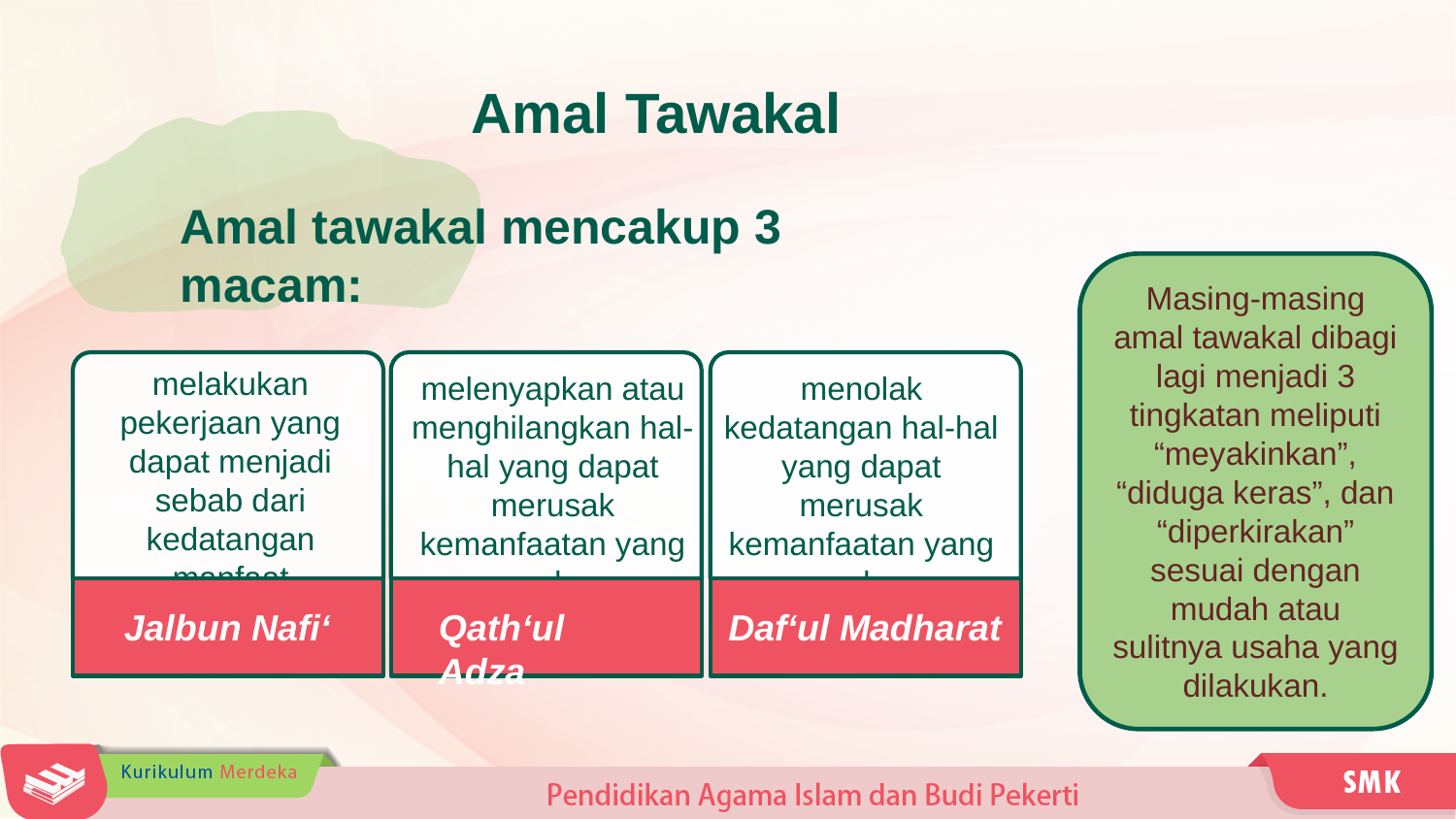

Amal Tawakal

Amal tawakal mencakup 3 macam:
Masing-masing amal tawakal dibagi lagi menjadi 3 tingkatan meliputi “meyakinkan”, “diduga keras”, dan “diperkirakan” sesuai dengan mudah atau sulitnya usaha yang dilakukan.

melakukan pekerjaan yang dapat menjadi sebab dari kedatangan manfaat

Jalbun Nafi‘

melenyapkan atau menghilangkan hal-hal yang dapat merusak kemanfaatan yang ada

Qath‘ul Adza

menolak kedatangan hal-hal yang dapat merusak kemanfaatan yang ada

Daf‘ul Madharat